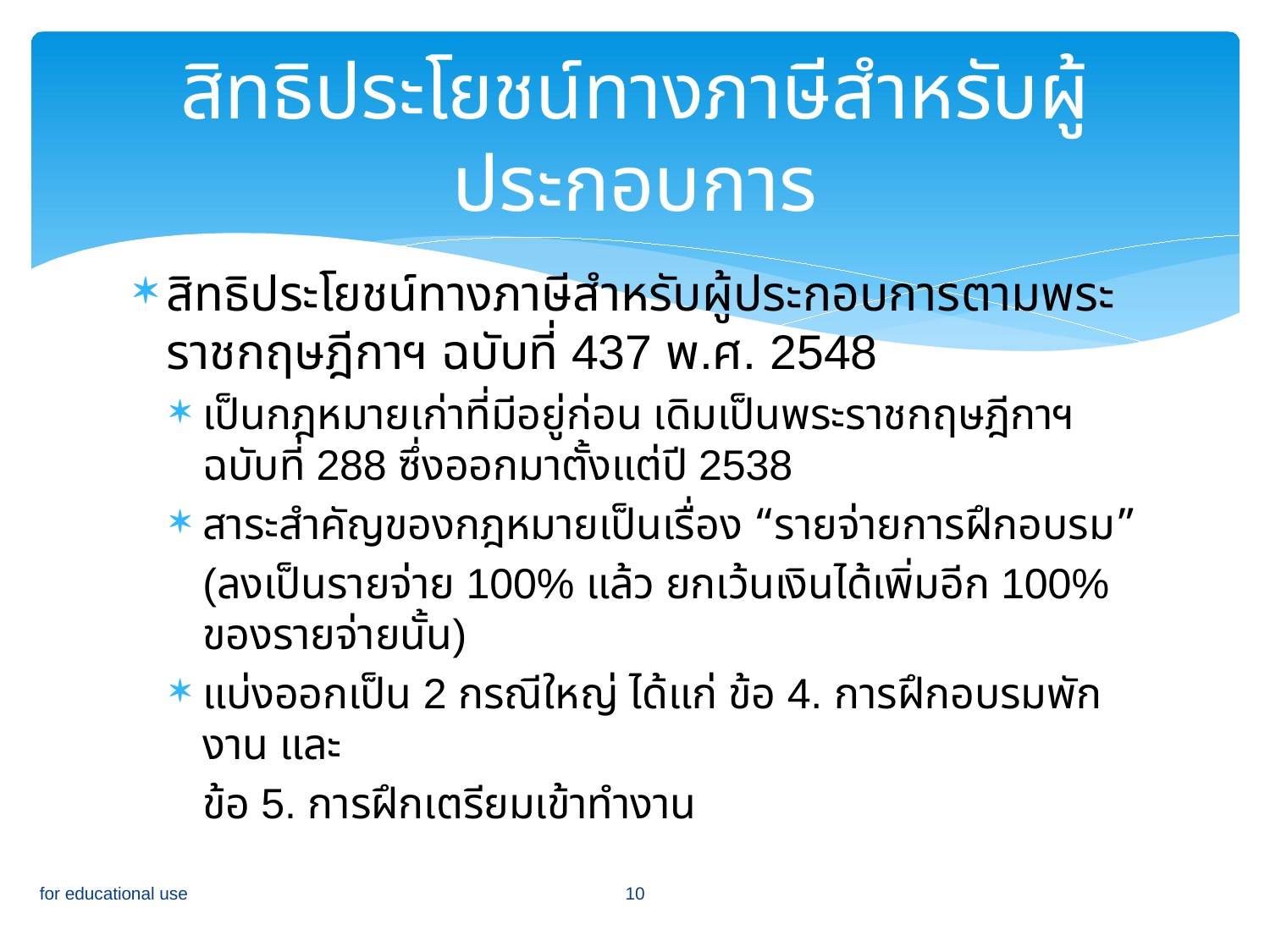

# สิทธิประโยชน์ทางภาษีสำหรับผู้ประกอบการ
สิทธิประโยชน์ทางภาษีสำหรับผู้ประกอบการตามพระราชกฤษฎีกาฯ ฉบับที่ 437 พ.ศ. 2548
เป็นกฎหมายเก่าที่มีอยู่ก่อน เดิมเป็นพระราชกฤษฎีกาฯ ฉบับที่ 288 ซึ่งออกมาตั้งแต่ปี 2538
สาระสำคัญของกฎหมายเป็นเรื่อง “รายจ่ายการฝึกอบรม”
	(ลงเป็นรายจ่าย 100% แล้ว ยกเว้นเงินได้เพิ่มอีก 100% ของรายจ่ายนั้น)
แบ่งออกเป็น 2 กรณีใหญ่ ได้แก่ ข้อ 4. การฝึกอบรมพักงาน และ
	ข้อ 5. การฝึกเตรียมเข้าทำงาน
10
for educational use